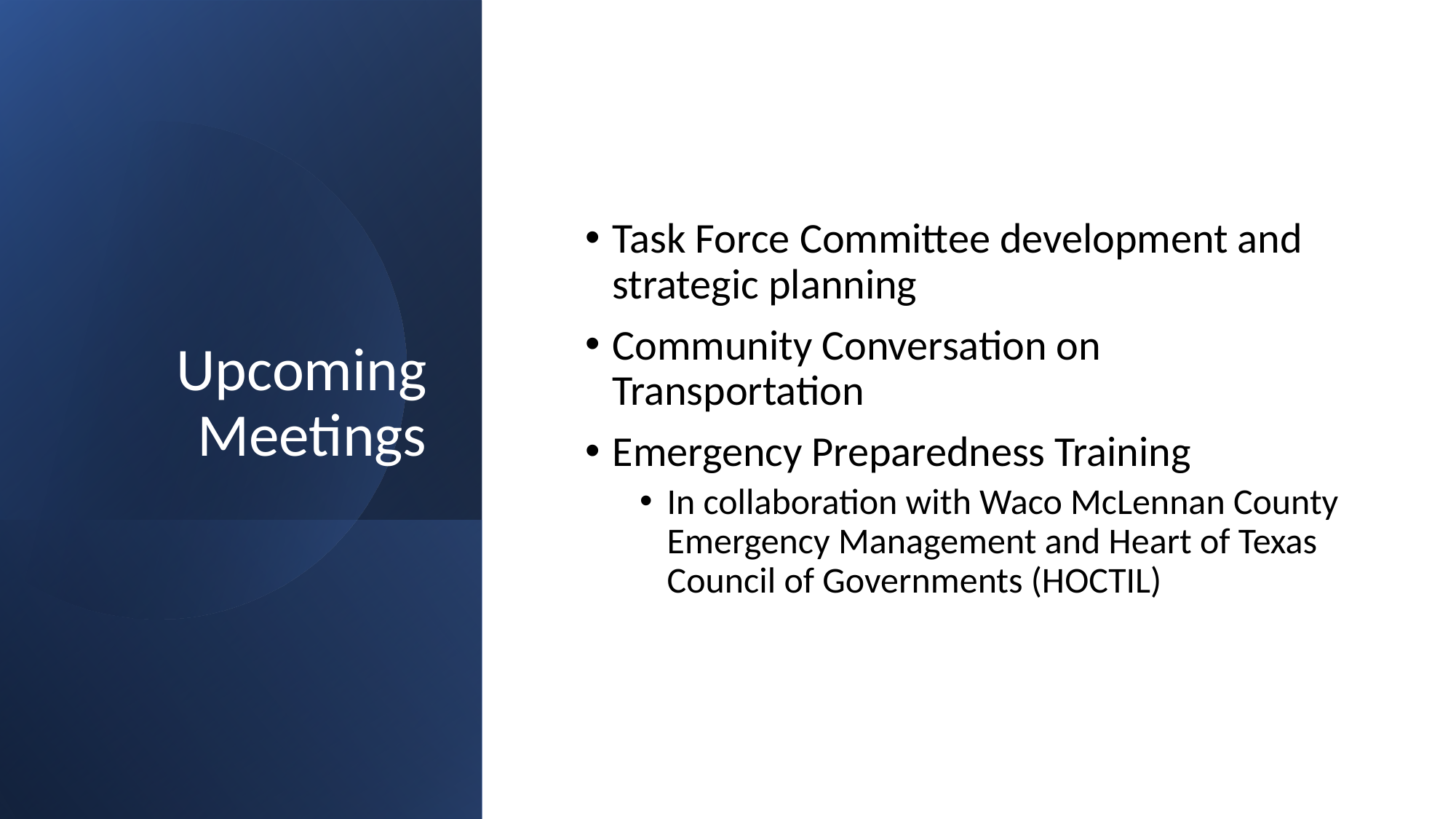

# Upcoming Meetings
Task Force Committee development and strategic planning
Community Conversation on Transportation
Emergency Preparedness Training
In collaboration with Waco McLennan County Emergency Management and Heart of Texas Council of Governments (HOCTIL)